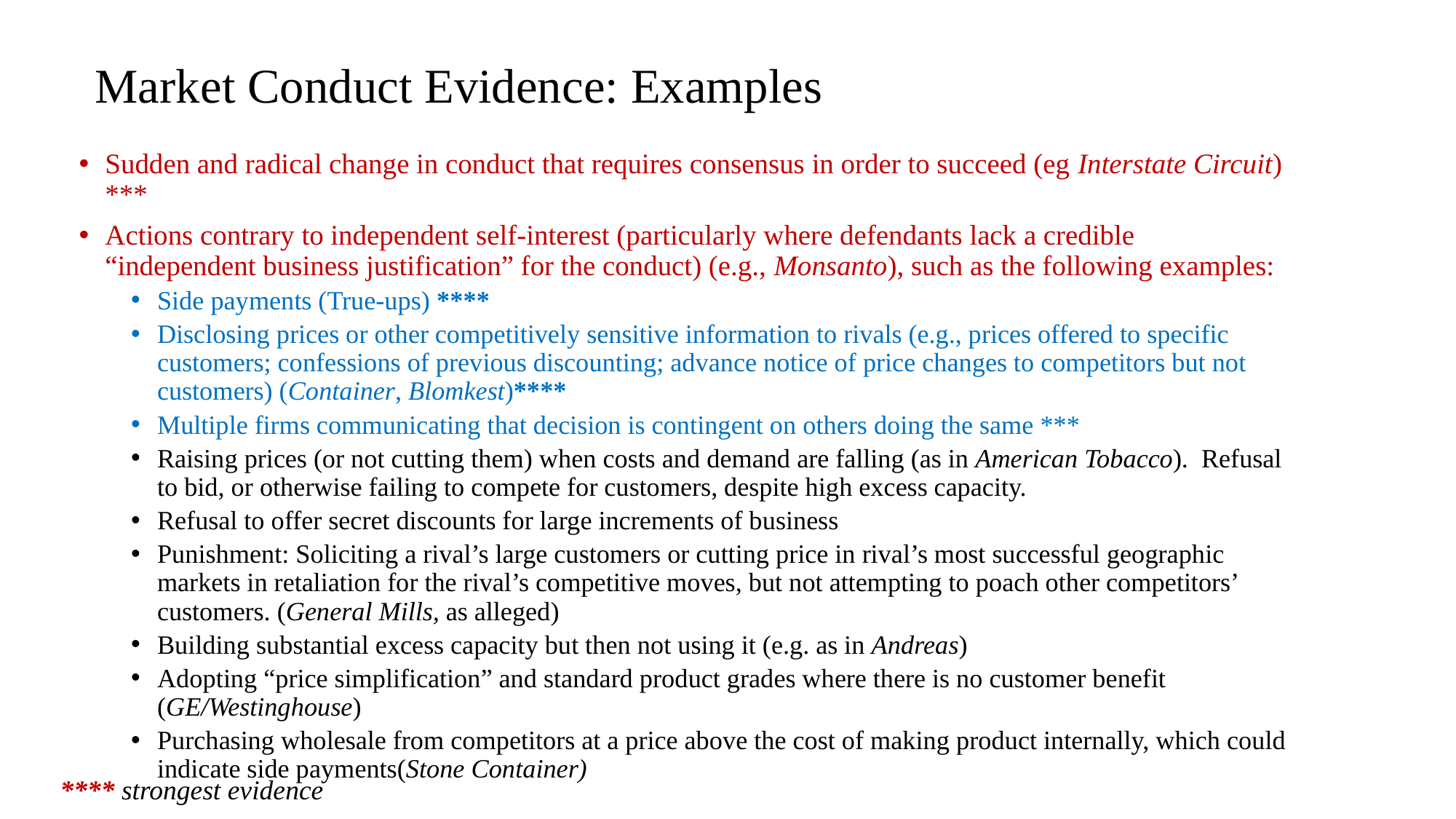

# Market Conduct Evidence: Examples
Sudden and radical change in conduct that requires consensus in order to succeed (eg Interstate Circuit) ***
Actions contrary to independent self-interest (particularly where defendants lack a credible “independent business justification” for the conduct) (e.g., Monsanto), such as the following examples:
Side payments (True-ups) ****
Disclosing prices or other competitively sensitive information to rivals (e.g., prices offered to specific customers; confessions of previous discounting; advance notice of price changes to competitors but not customers) (Container, Blomkest)****
Multiple firms communicating that decision is contingent on others doing the same ***
Raising prices (or not cutting them) when costs and demand are falling (as in American Tobacco).  Refusal to bid, or otherwise failing to compete for customers, despite high excess capacity.
Refusal to offer secret discounts for large increments of business
Punishment: Soliciting a rival’s large customers or cutting price in rival’s most successful geographic markets in retaliation for the rival’s competitive moves, but not attempting to poach other competitors’ customers. (General Mills, as alleged)
Building substantial excess capacity but then not using it (e.g. as in Andreas)
Adopting “price simplification” and standard product grades where there is no customer benefit  (GE/Westinghouse)
Purchasing wholesale from competitors at a price above the cost of making product internally, which could indicate side payments(Stone Container)
**** strongest evidence